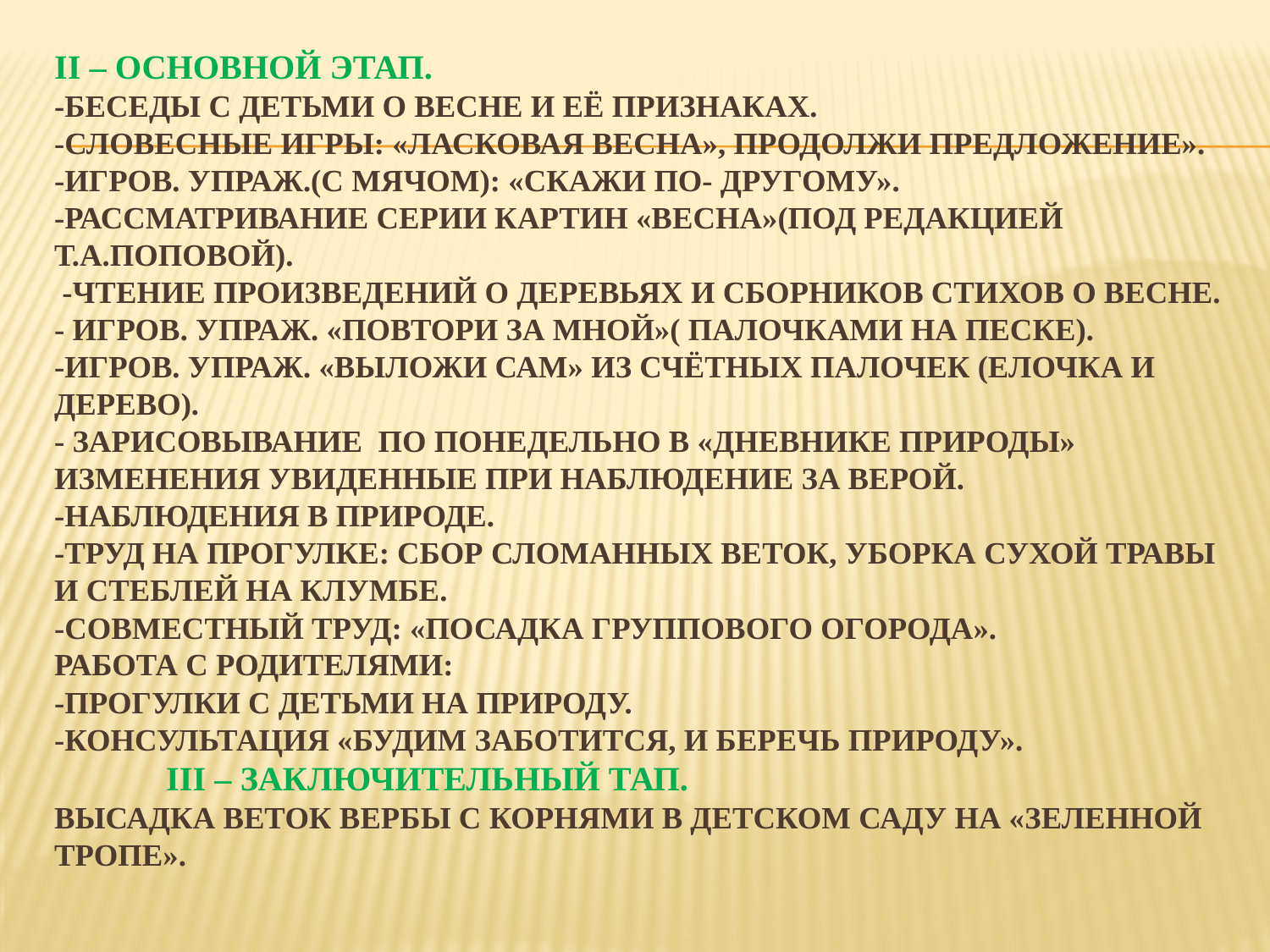

# II – Основной этап. -беседы с детьми о весне и её признаках. -словесные игры: «Ласковая весна», Продолжи предложение». -игров. упраж.(с мячом): «Скажи по- другому». -рассматривание серии картин «Весна»(под редакцией Т.А.Поповой). -чтение произведений о деревьях и сборников стихов о весне. - игров. упраж. «повтори за мной»( палочками на песке). -игров. упраж. «Выложи сам» из счётных палочек (елочка и дерево). - зарисовывание  по понедельно в «дневнике природы» изменения увиденные при наблюдение за верой. -наблюдения в природе. -труд на прогулке: сбор сломанных веток, уборка сухой травы и стеблей на клумбе. -совместный труд: «посадка группового огорода». работа с родителями: -прогулки с детьми на природу. -консультация «Будим заботится, и беречь природу».  	III – Заключительный тап. Высадка веток вербы с корнями в детском саду на «зеленной тропе».